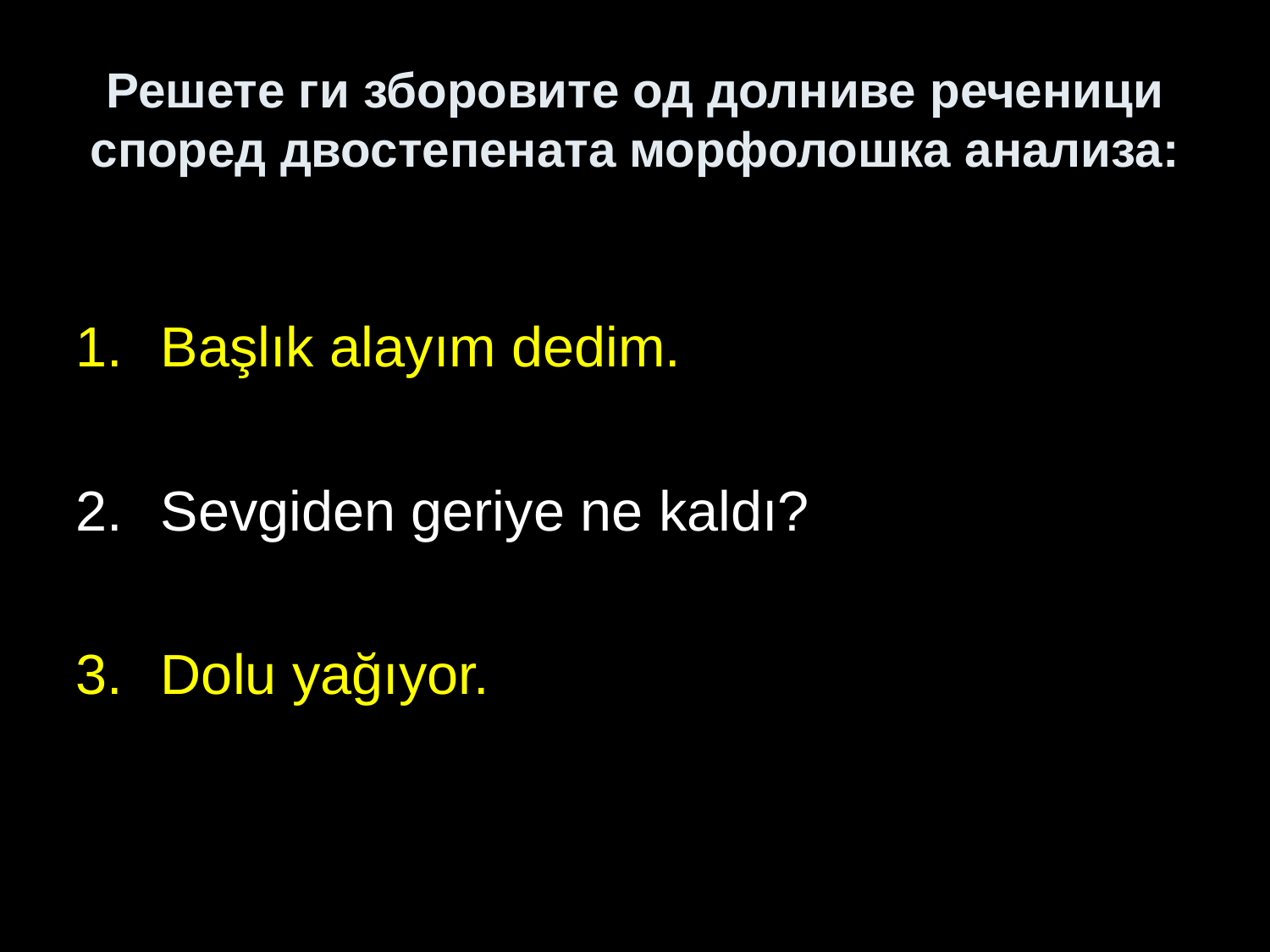

# Решете ги зборовите од долниве реченици според двостепената морфолошка анализа:

Başlık alayım dedim.

Sevgiden geriye ne kaldı?

Dolu yağıyor.